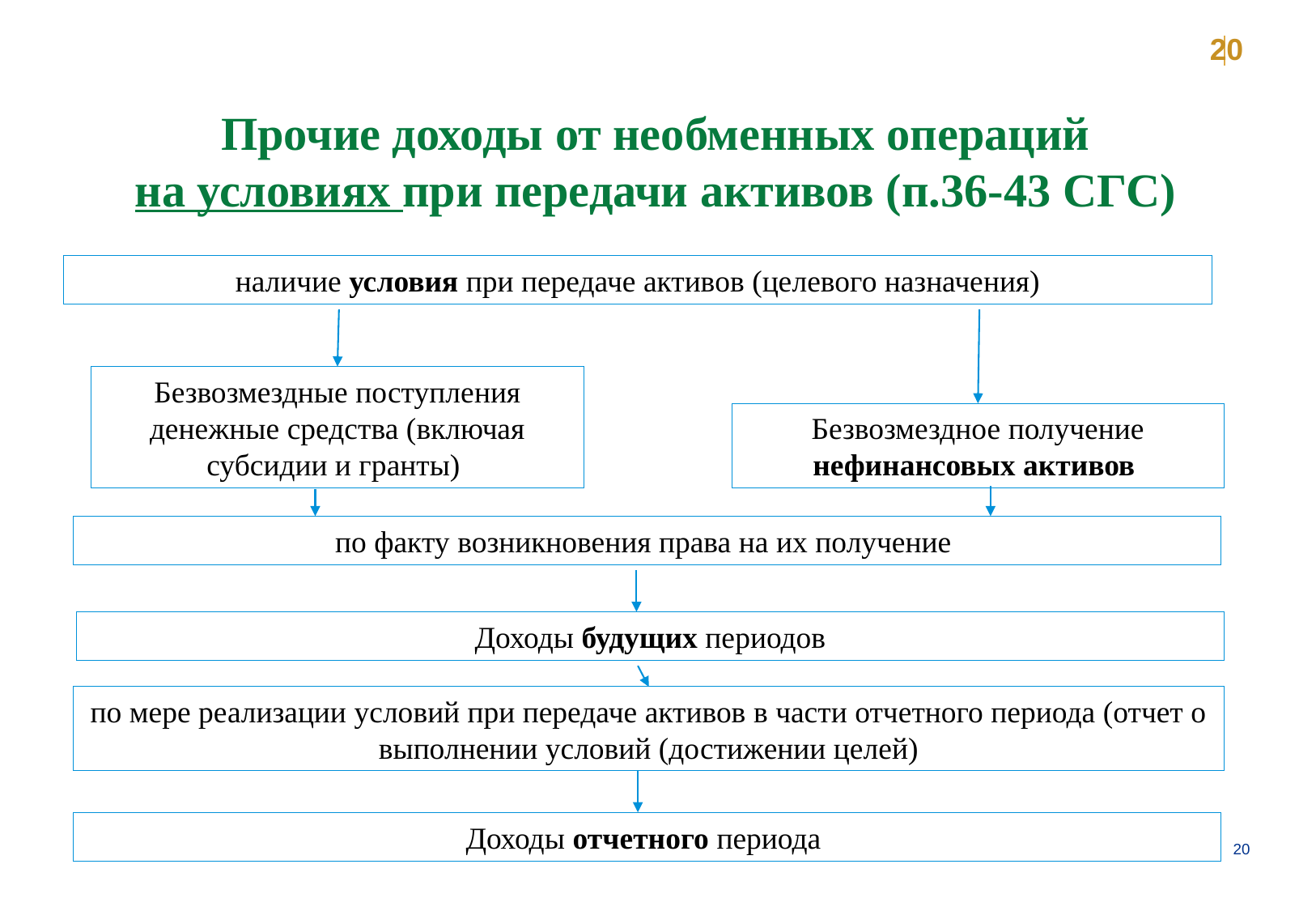

20
Прочие доходы от необменных операций
на условиях при передачи активов (п.36-43 СГС)
наличие условия при передаче активов (целевого назначения)
Безвозмездные поступления денежные средства (включая субсидии и гранты)
Безвозмездное получение нефинансовых активов
по факту возникновения права на их получение
Доходы будущих периодов
по мере реализации условий при передаче активов в части отчетного периода (отчет о выполнении условий (достижении целей)

Доходы отчетного периода